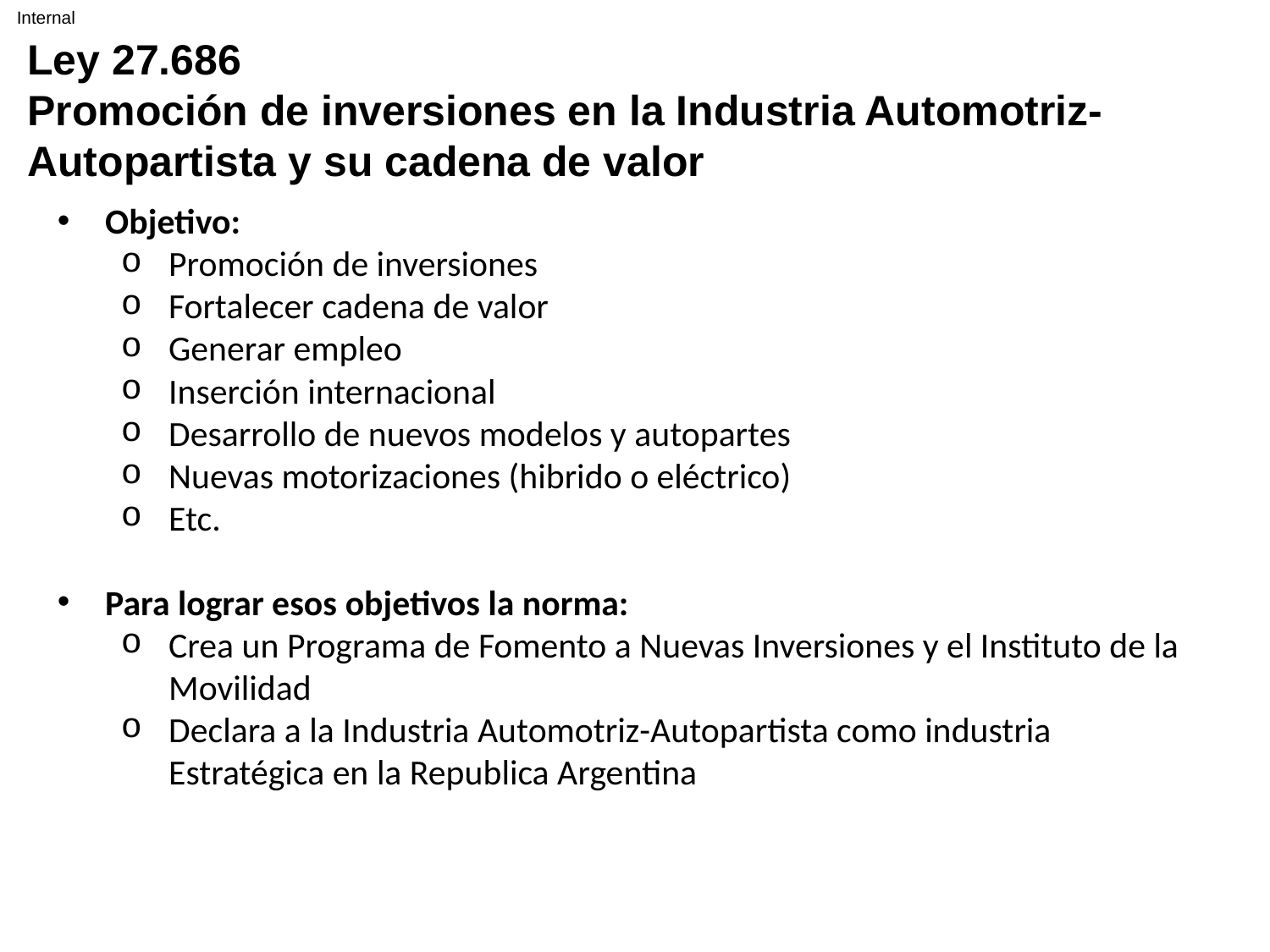

Ley 27.686
Promoción de inversiones en la Industria Automotriz-Autopartista y su cadena de valor

Objetivo:
Promoción de inversiones
Fortalecer cadena de valor
Generar empleo
Inserción internacional
Desarrollo de nuevos modelos y autopartes
Nuevas motorizaciones (hibrido o eléctrico)
Etc.

Para lograr esos objetivos la norma:
Crea un Programa de Fomento a Nuevas Inversiones y el Instituto de la Movilidad
Declara a la Industria Automotriz-Autopartista como industria Estratégica en la Republica Argentina